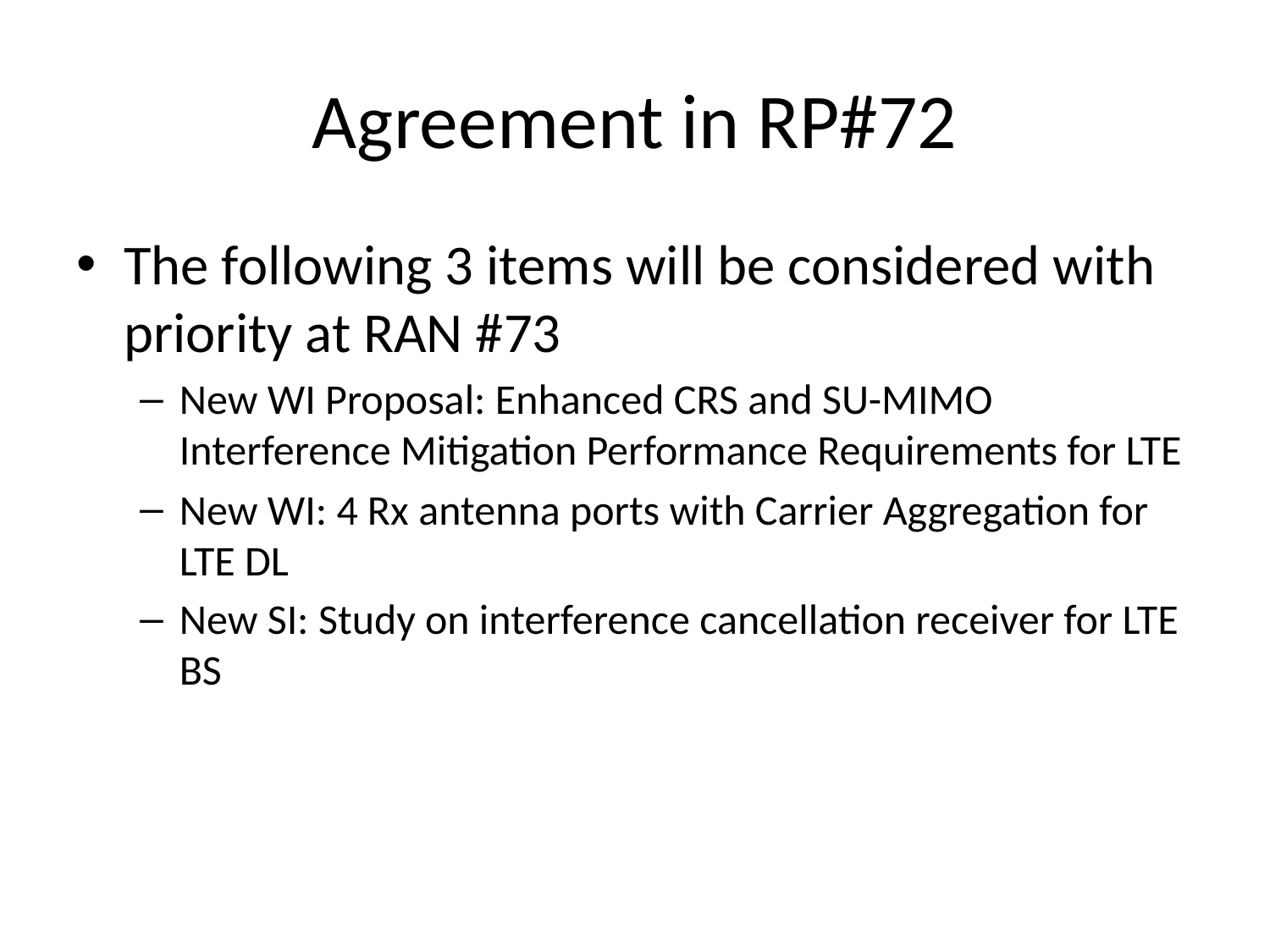

# Agreement in RP#72
The following 3 items will be considered with priority at RAN #73
New WI Proposal: Enhanced CRS and SU-MIMO Interference Mitigation Performance Requirements for LTE
New WI: 4 Rx antenna ports with Carrier Aggregation for LTE DL
New SI: Study on interference cancellation receiver for LTE BS